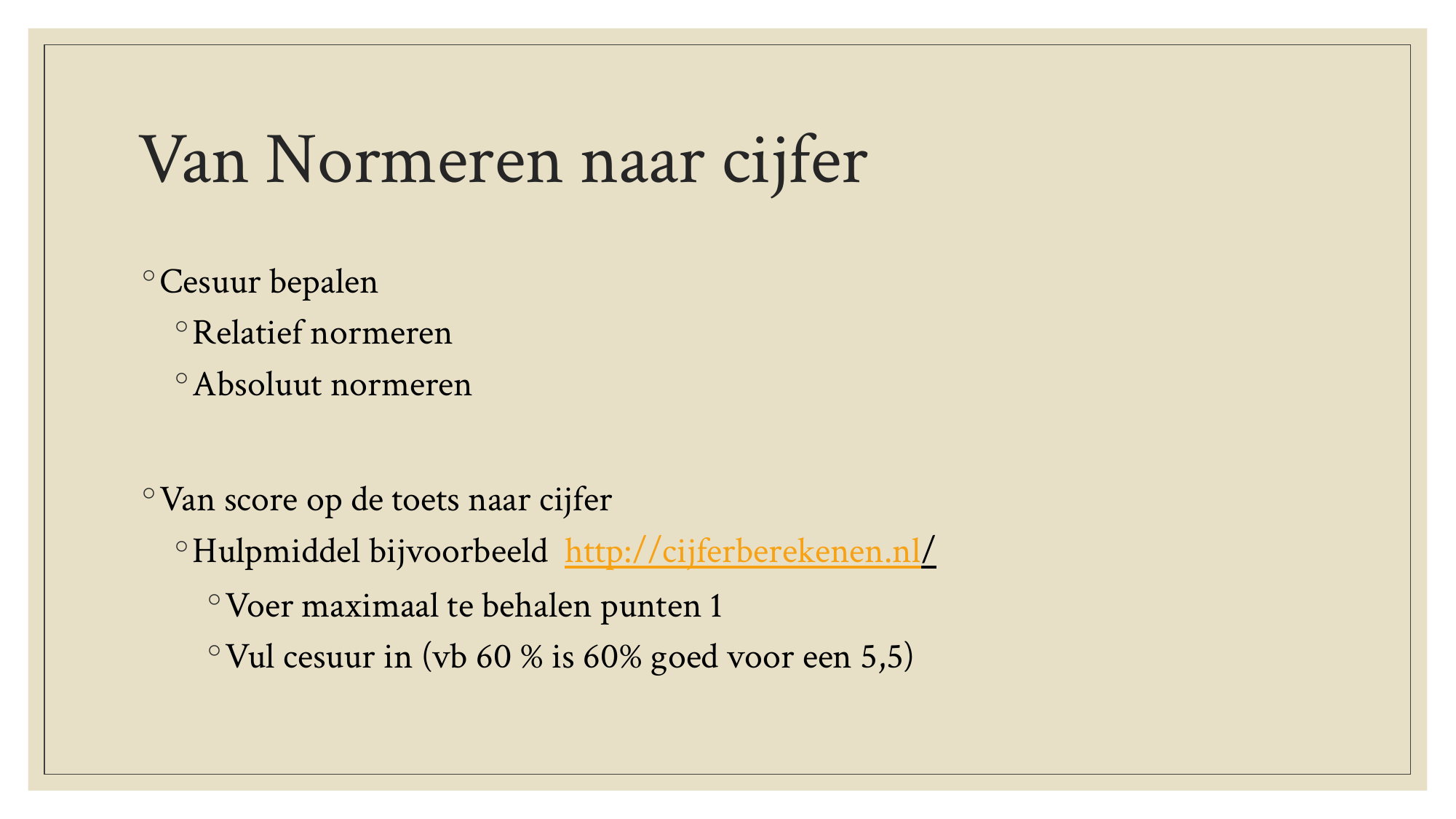

# Van Normeren naar cijfer
Cesuur bepalen
Relatief normeren
Absoluut normeren

Van score op de toets naar cijfer
Hulpmiddel bijvoorbeeld  http://cijferberekenen.nl/
Voer maximaal te behalen punten 1
Vul cesuur in (vb 60 % is 60% goed voor een 5,5)